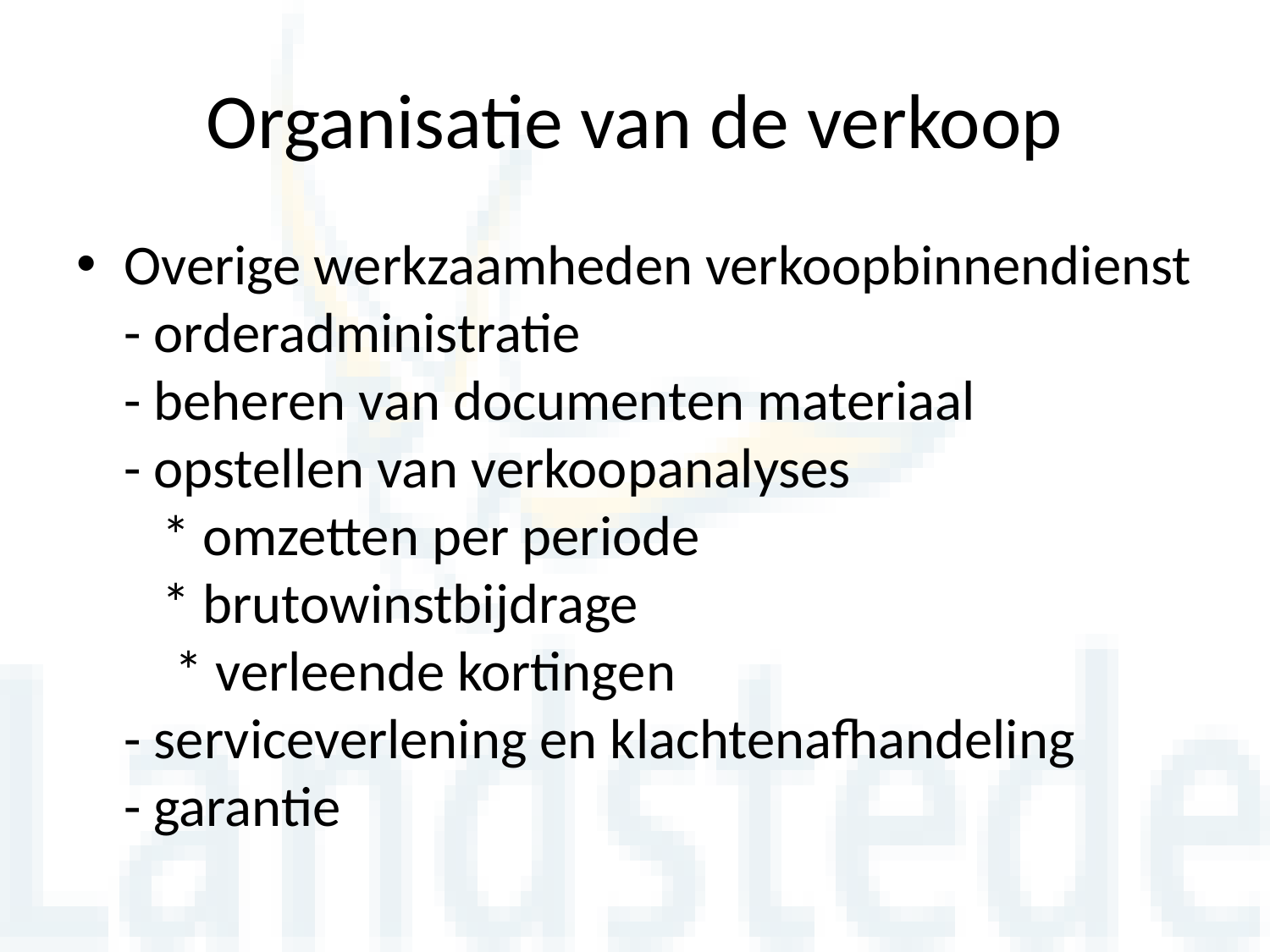

# Organisatie van de verkoop
Overige werkzaamheden verkoopbinnendienst
- orderadministratie
- beheren van documenten materiaal
- opstellen van verkoopanalyses
   * omzetten per periode
   * brutowinstbijdrage
    * verleende kortingen
- serviceverlening en klachtenafhandeling
- garantie